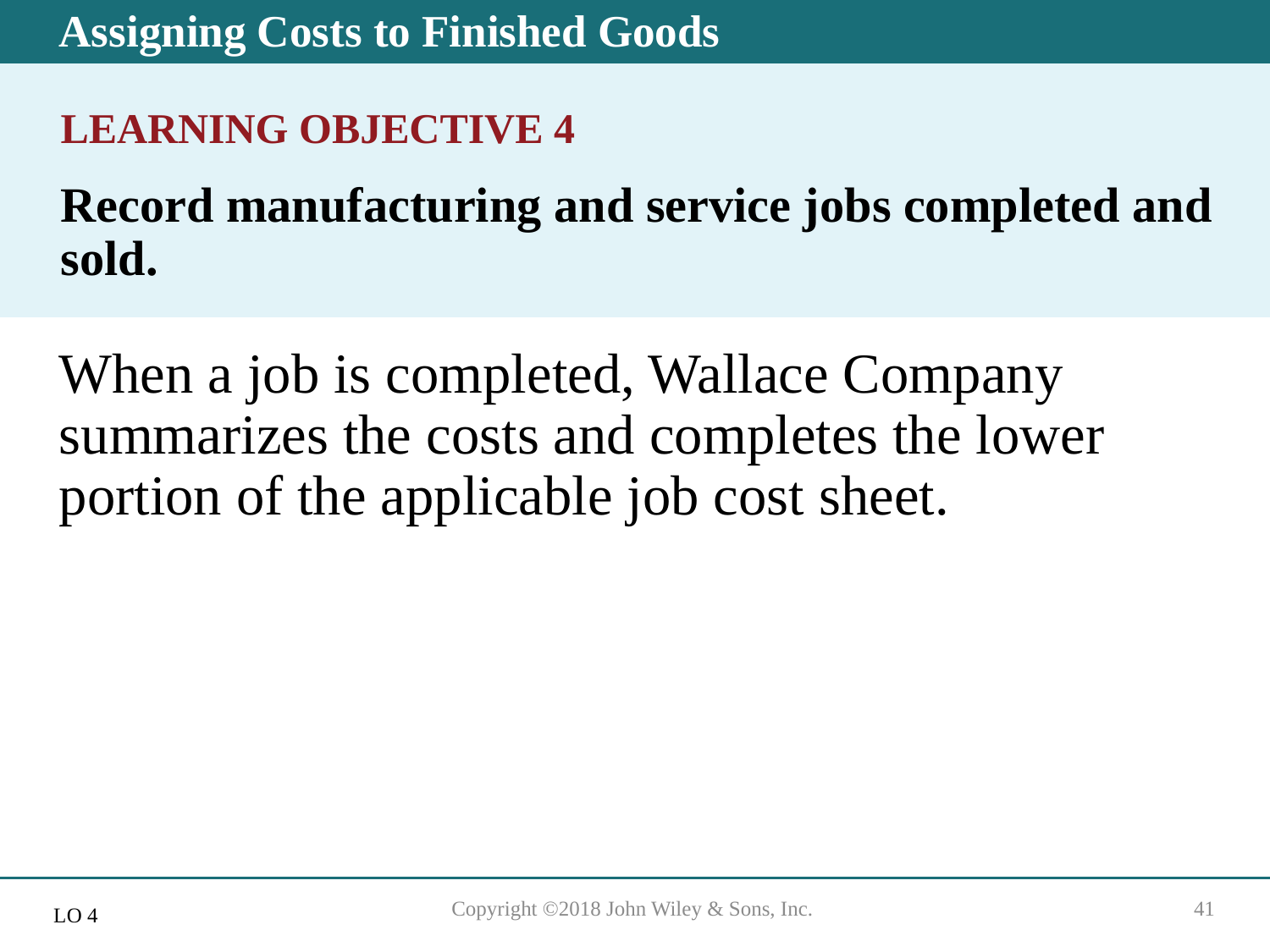

# Assigning Costs to Finished Goods
LEARNING OBJECTIVE 4
Record manufacturing and service jobs completed and sold.
When a job is completed, Wallace Company summarizes the costs and completes the lower portion of the applicable job cost sheet.
Copyright ©2018 John Wiley & Sons, Inc.
41
L O 4